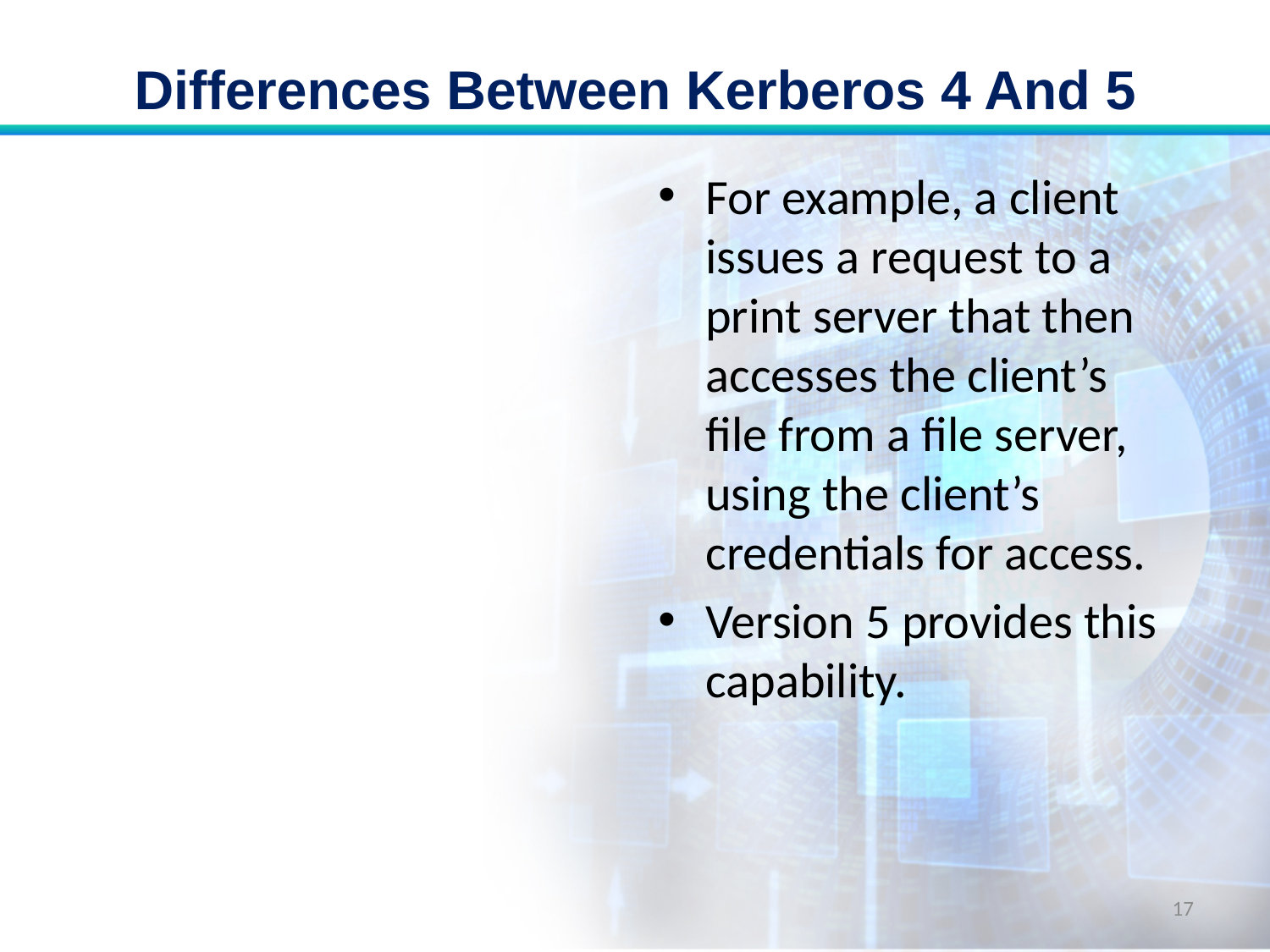

# Differences Between Kerberos 4 And 5
For example, a client issues a request to a print server that then accesses the client’s file from a file server, using the client’s credentials for access.
Version 5 provides this capability.
17